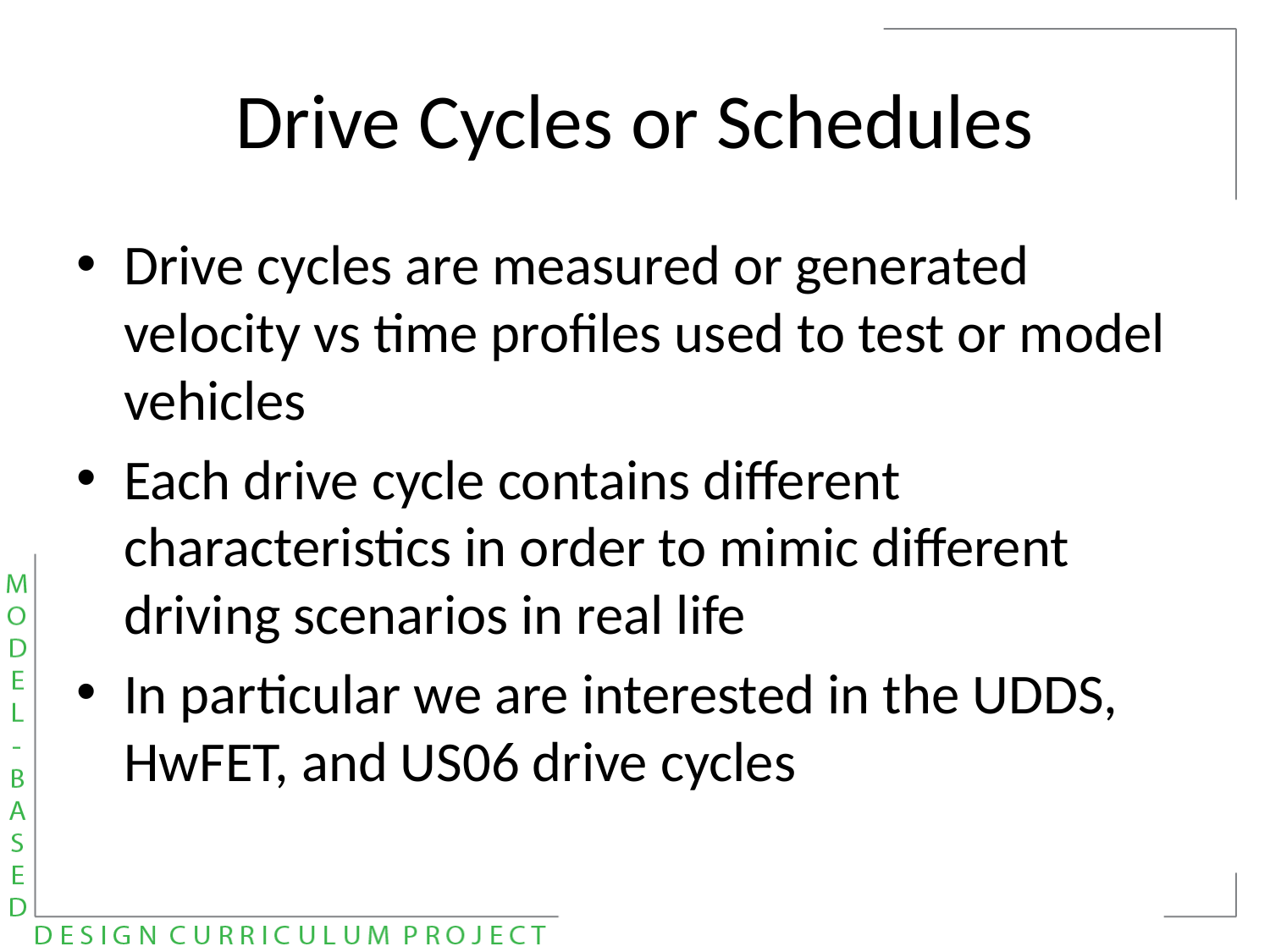

# Drive Cycles or Schedules
Drive cycles are measured or generated velocity vs time profiles used to test or model  vehicles
Each drive cycle contains different characteristics in order to mimic different driving scenarios in real life
In particular we are interested in the UDDS, HwFET, and US06 drive cycles